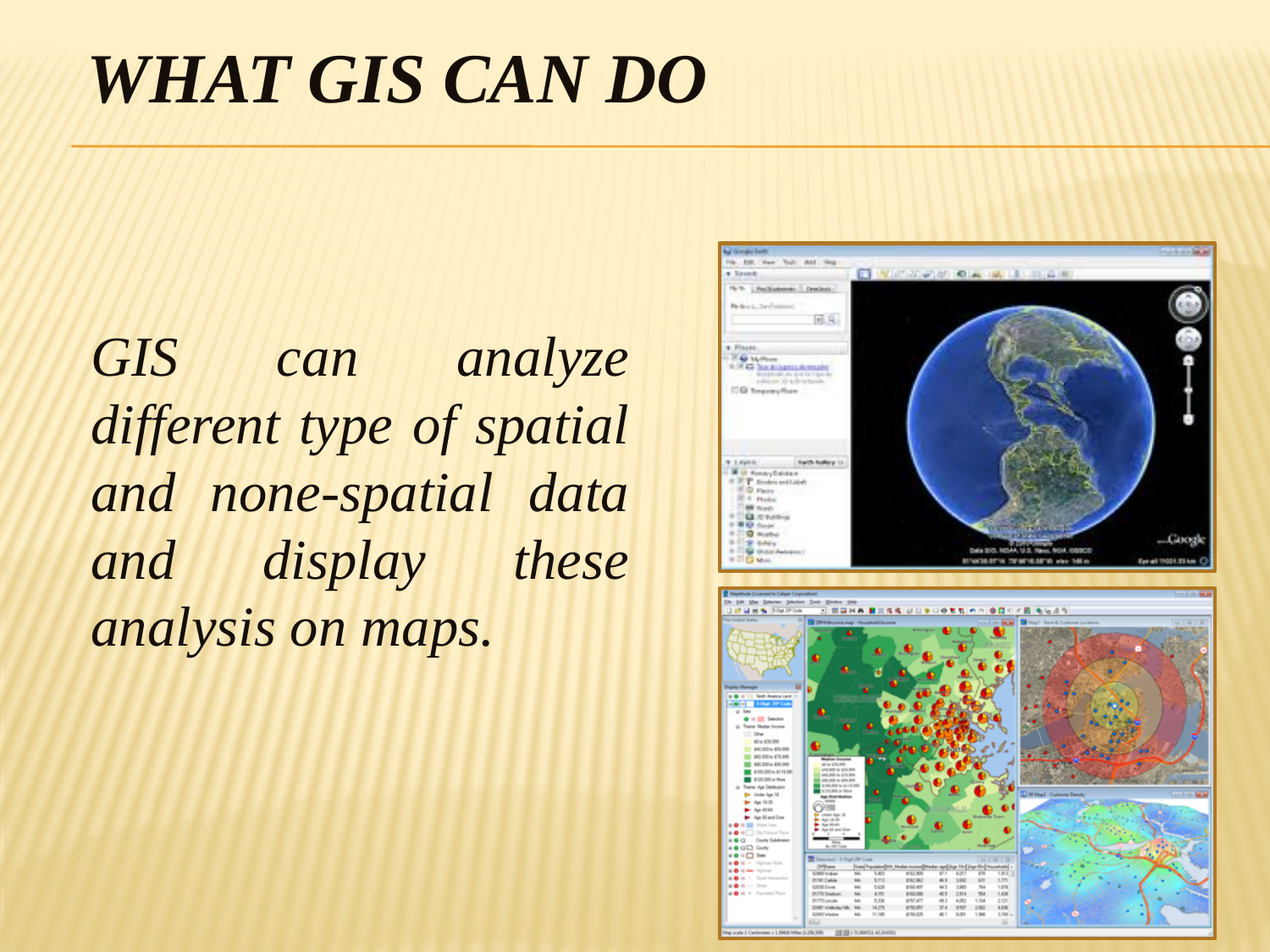

WHAT GIS CAN DO

GIS can analyze different type of spatial and none-spatial data and display these analysis on maps.